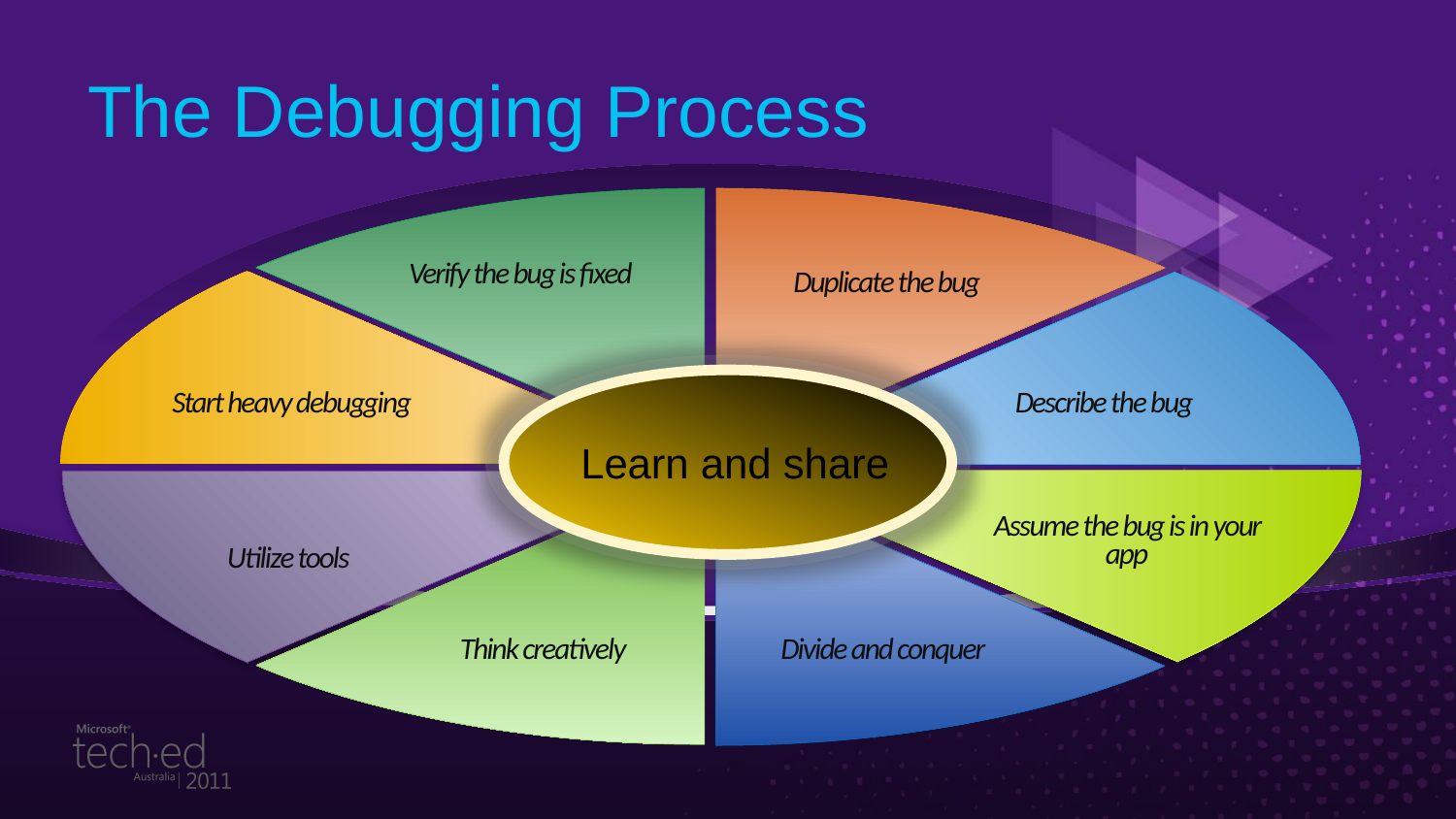

# The Debugging Process

Verify the bug is fixed

Duplicate the bug

Start heavy debugging

Describe the bug

Learn and share

Assume the bug is in your app

Utilize tools

Think creatively

Divide and conquer